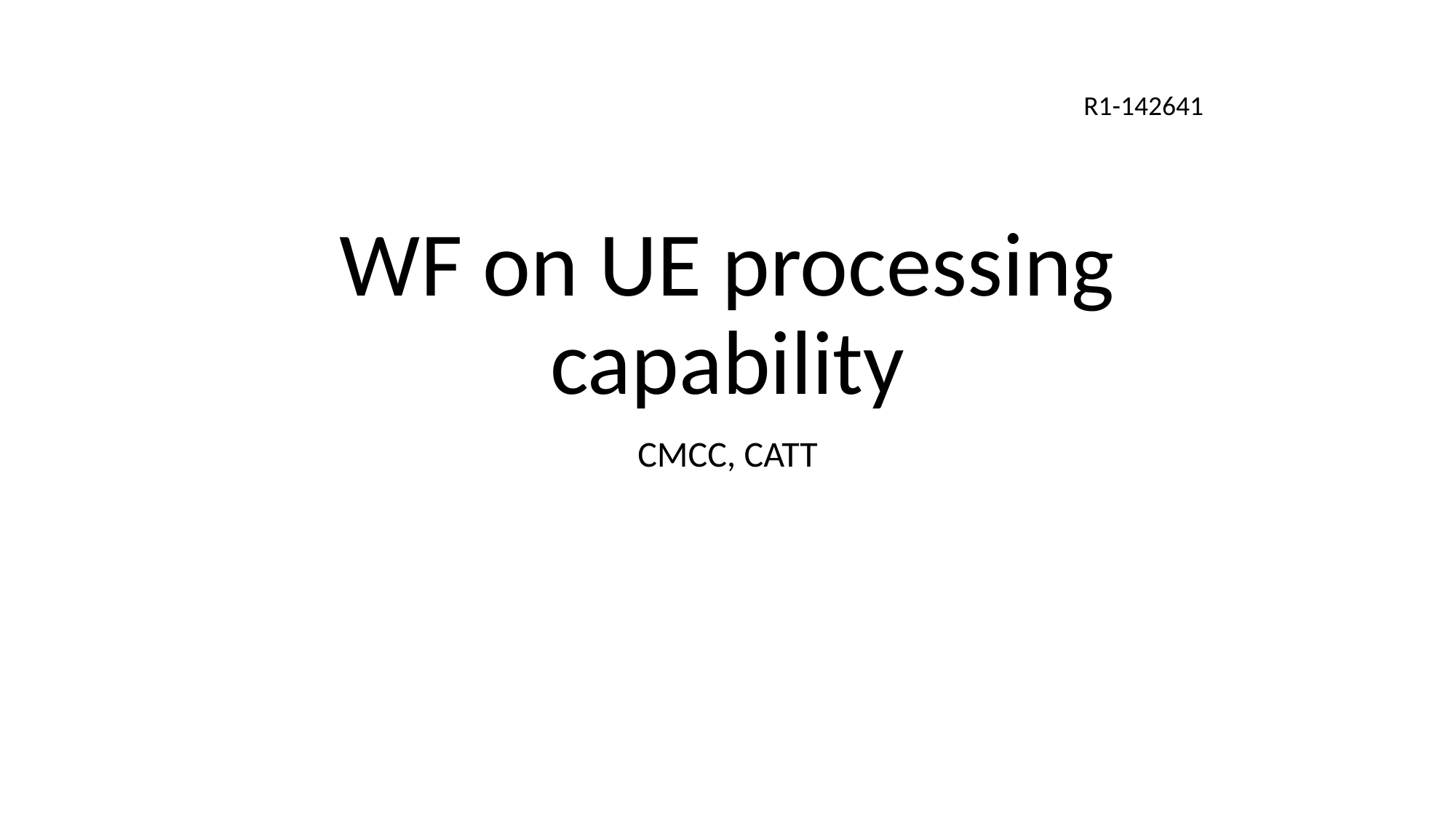

R1-142641
# WF on UE processing capability
CMCC, CATT